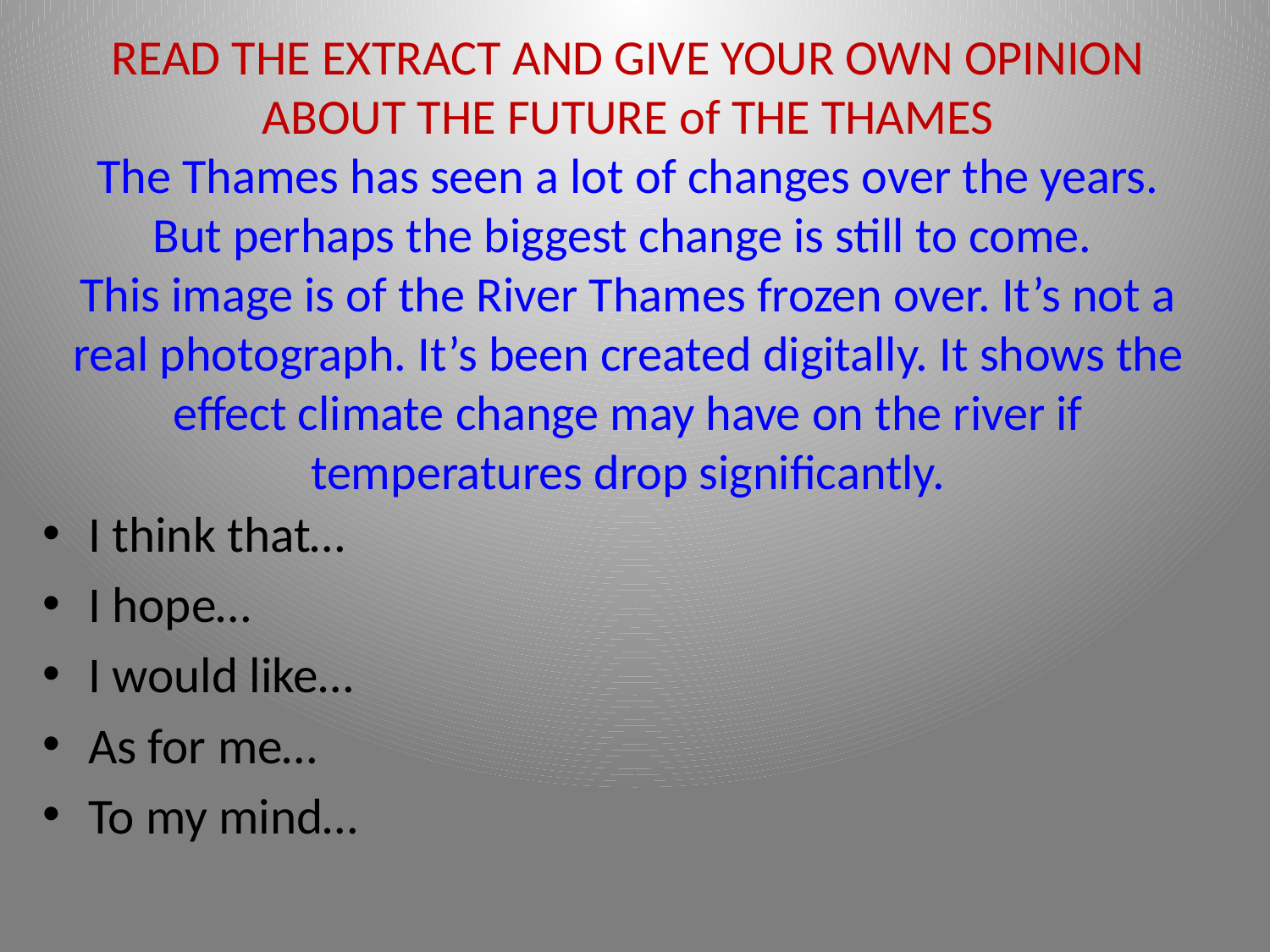

# READ THE EXTRACT AND GIVE YOUR OWN OPINION ABOUT THE FUTURE of THE THAMES The Thames has seen a lot of changes over the years. But perhaps the biggest change is still to come.  This image is of the River Thames frozen over. It’s not a real photograph. It’s been created digitally. It shows the effect climate change may have on the river if temperatures drop significantly.
I think that…
I hope…
I would like…
As for me…
To my mind…